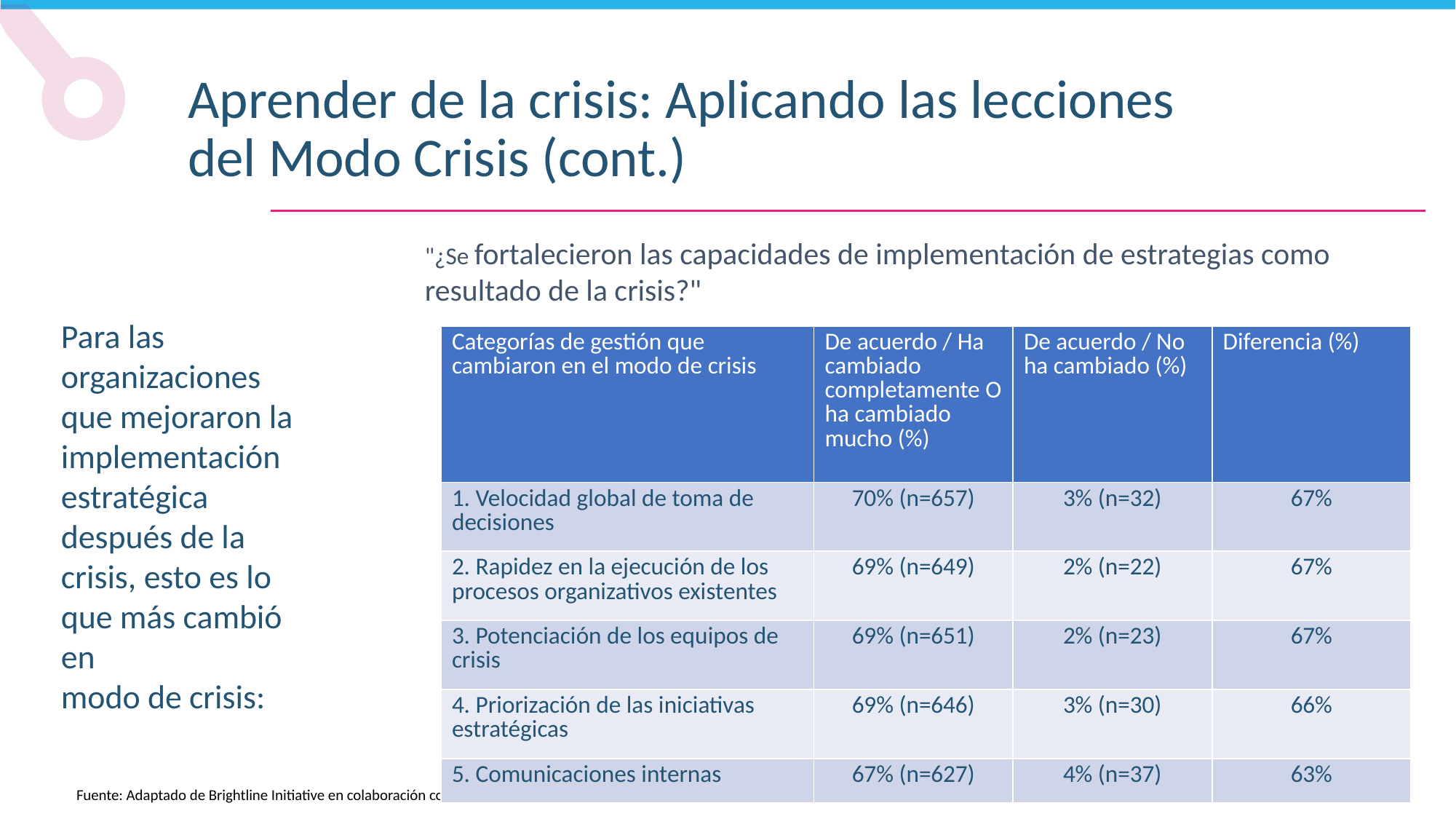

Aprender de la crisis: Aplicando las lecciones del Modo Crisis (cont.)
"¿Se fortalecieron las capacidades de implementación de estrategias como resultado de la crisis?"
Para las organizaciones que mejoraron la implementación estratégica después de la crisis, esto es lo que más cambió en
modo de crisis:
| Categorías de gestión que cambiaron en el modo de crisis | De acuerdo / Ha cambiado completamente O ha cambiado mucho (%) | De acuerdo / No ha cambiado (%) | Diferencia (%) |
| --- | --- | --- | --- |
| 1. Velocidad global de toma de decisiones | 70% (n=657) | 3% (n=32) | 67% |
| 2. Rapidez en la ejecución de los procesos organizativos existentes | 69% (n=649) | 2% (n=22) | 67% |
| 3. Potenciación de los equipos de crisis | 69% (n=651) | 2% (n=23) | 67% |
| 4. Priorización de las iniciativas estratégicas | 69% (n=646) | 3% (n=30) | 66% |
| 5. Comunicaciones internas | 67% (n=627) | 4% (n=37) | 63% |
Fuente: Adaptado de Brightline Initiative en colaboración con Quartz Insights 2018